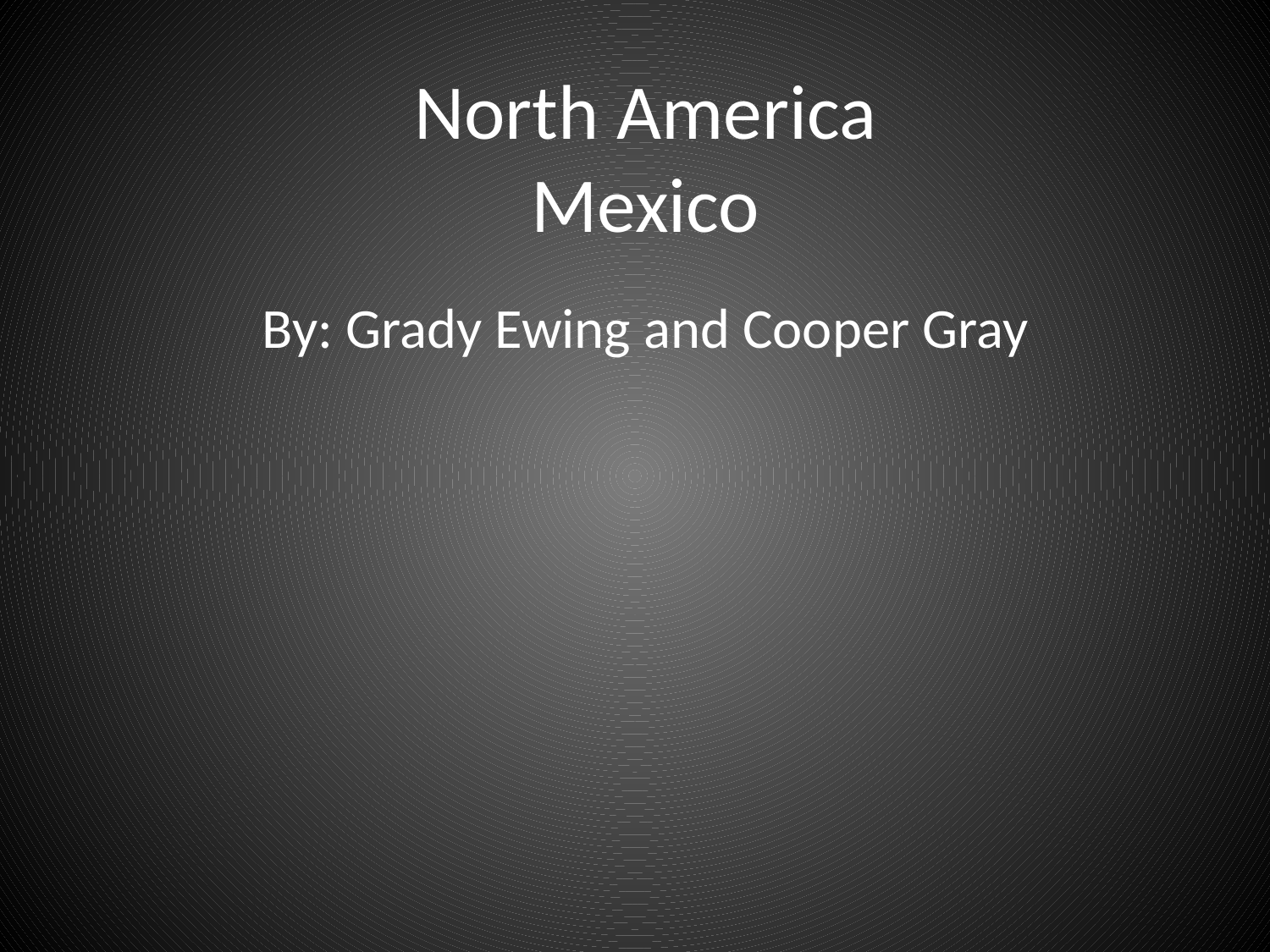

# North America Mexico
By: Grady Ewing and Cooper Gray